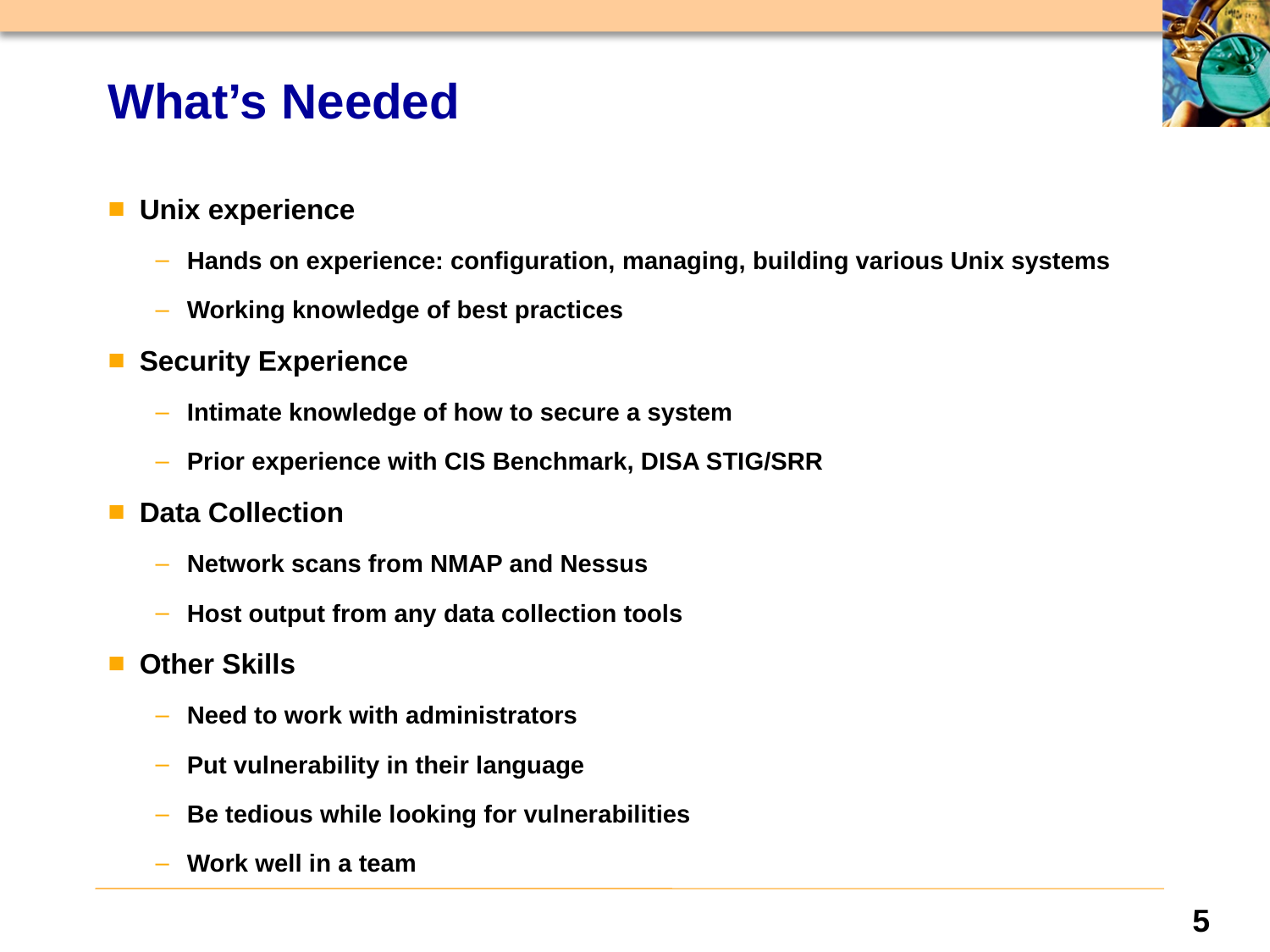

# What’s Needed
Unix experience
Hands on experience: configuration, managing, building various Unix systems
Working knowledge of best practices
Security Experience
Intimate knowledge of how to secure a system
Prior experience with CIS Benchmark, DISA STIG/SRR
Data Collection
Network scans from NMAP and Nessus
Host output from any data collection tools
Other Skills
Need to work with administrators
Put vulnerability in their language
Be tedious while looking for vulnerabilities
Work well in a team